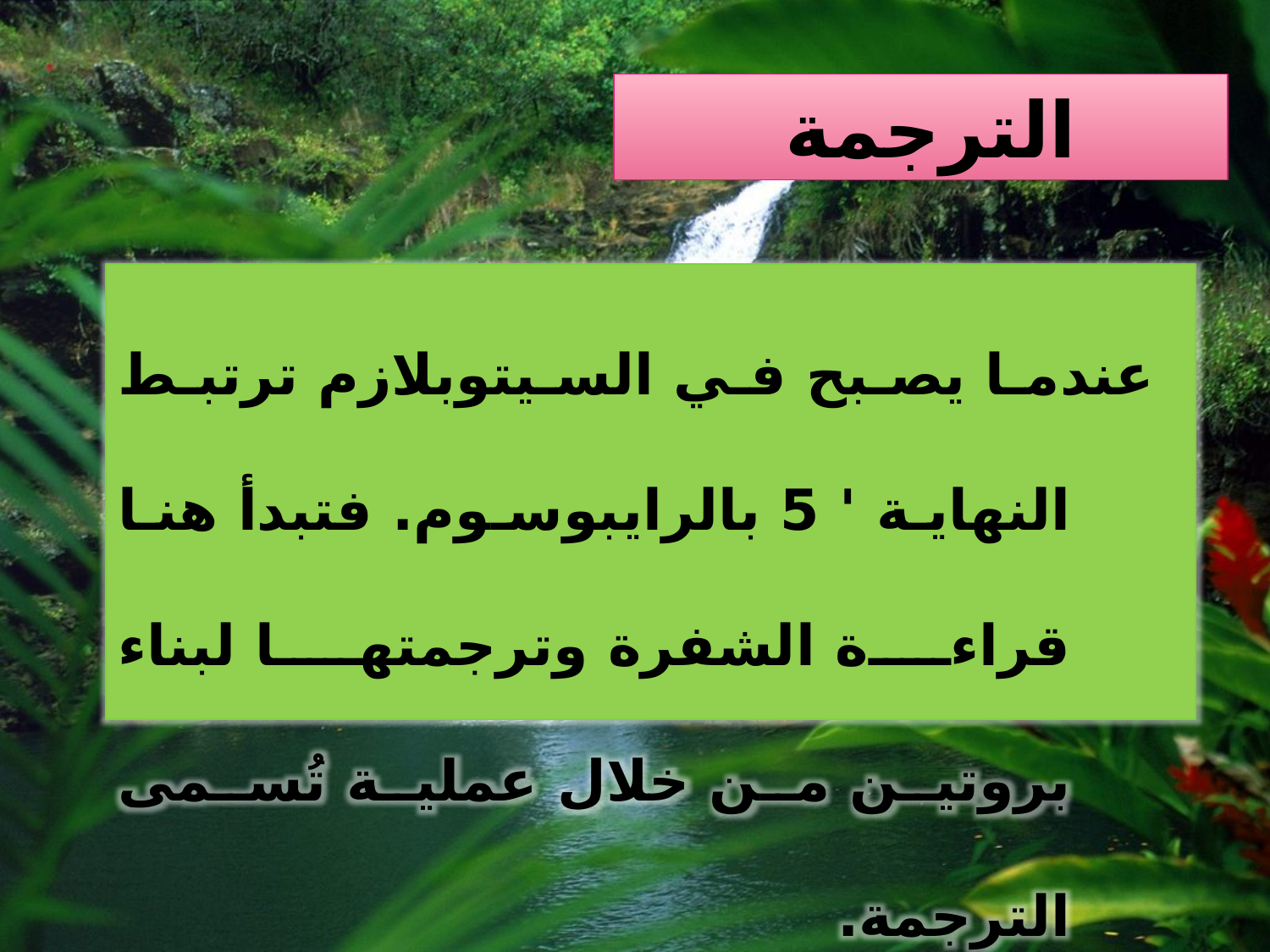

# الترجمة
 عندما يصبح في السيتوبلازم ترتبط النهاية ' 5 بالرايبوسوم. فتبدأ هنا قراءة الشفرة وترجمتها لبناء بروتين من خلال عملية تُسمى الترجمة.